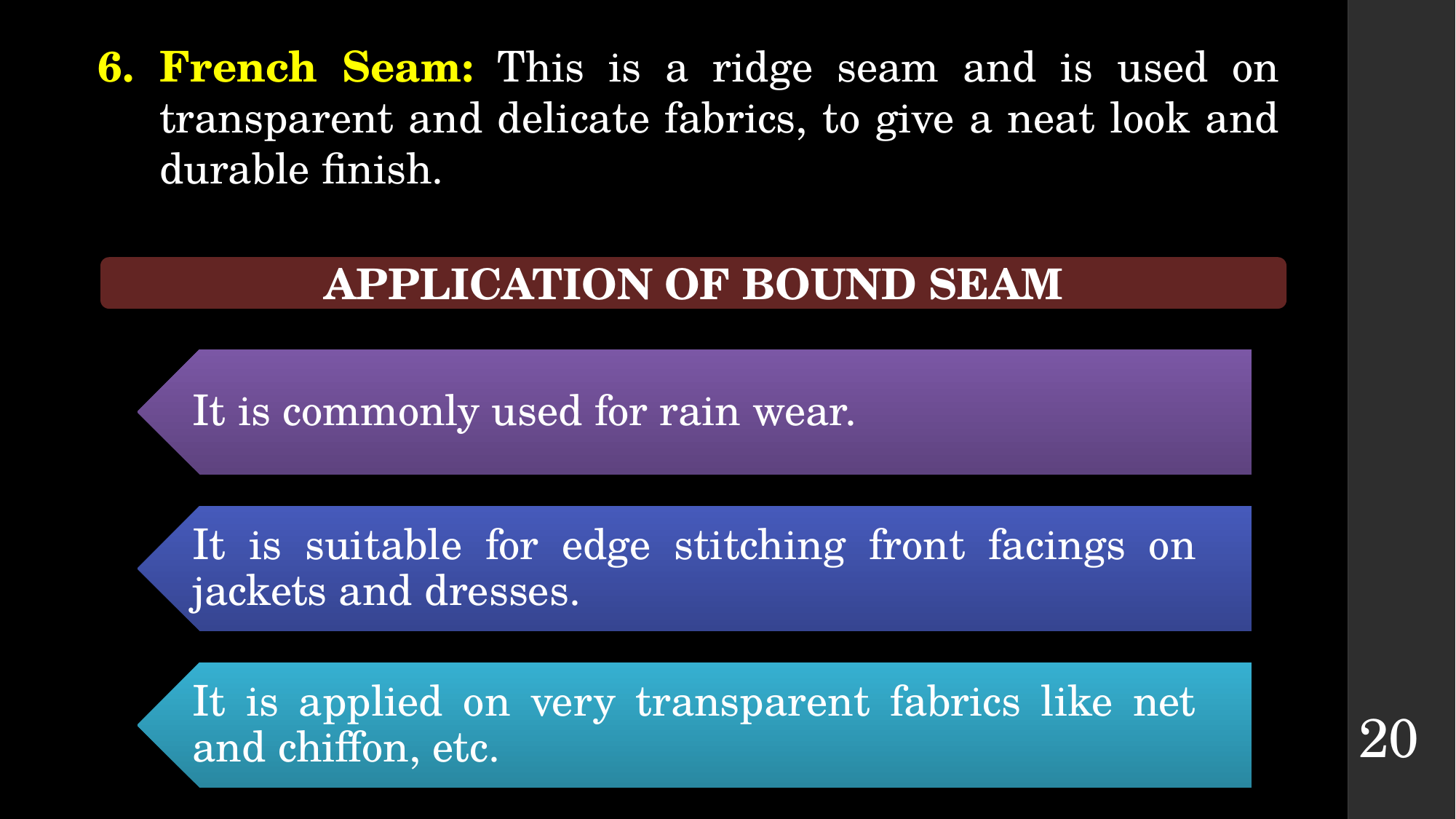

French Seam: This is a ridge seam and is used on transparent and delicate fabrics, to give a neat look and durable finish.
APPLICATION OF BOUND SEAM
It is commonly used for rain wear.
It is suitable for edge stitching front facings on jackets and dresses.
It is applied on very transparent fabrics like net and chiffon, etc.
20